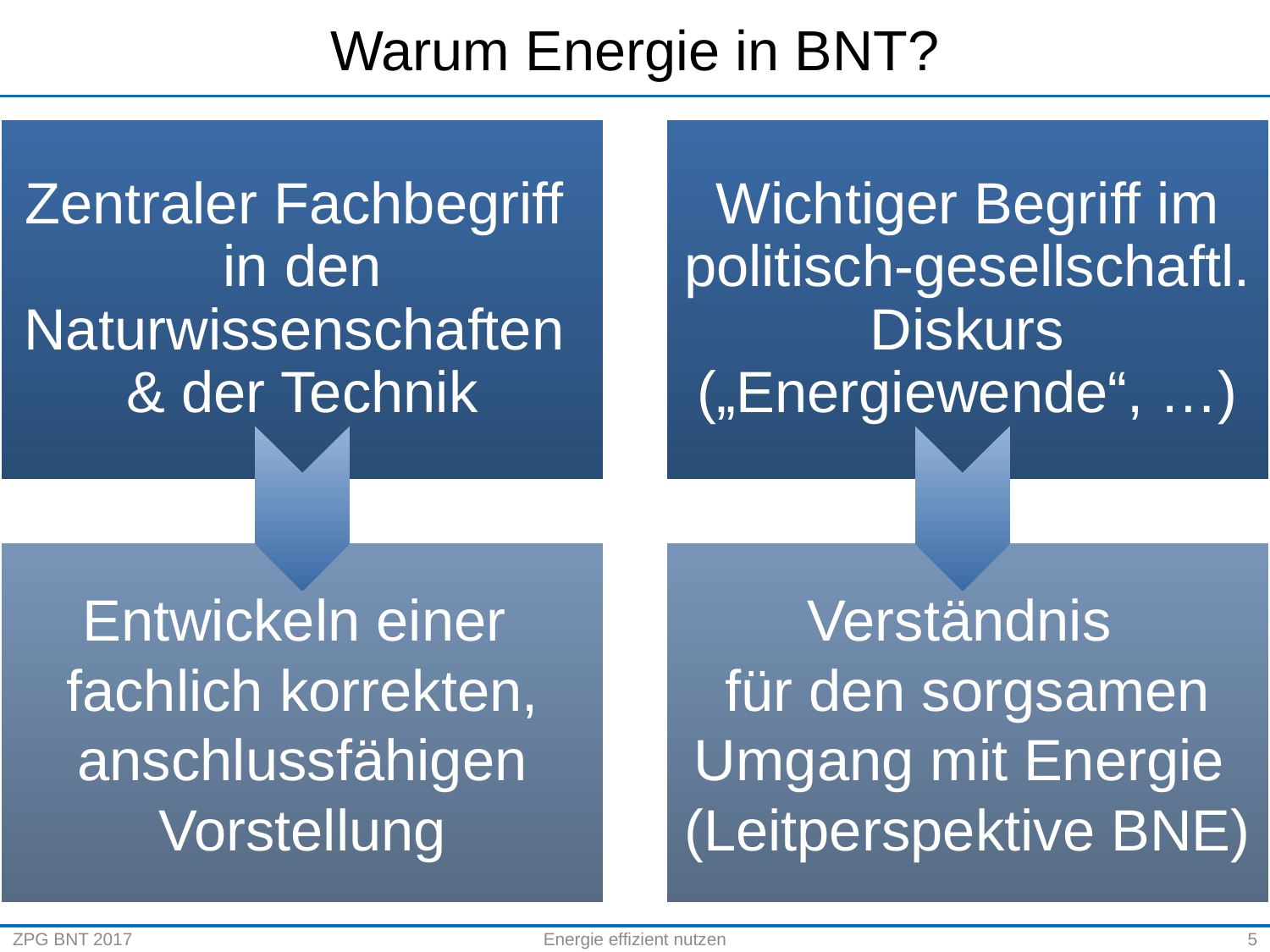

# Warum Energie in BNT?
Zentraler Fachbegriff
in den Naturwissenschaften
& der Technik
Wichtiger Begriff im politisch-gesellschaftl. Diskurs
(„Energiewende“, …)
Entwickeln einer
fachlich korrekten, anschlussfähigen Vorstellung
Verständnis
für den sorgsamen Umgang mit Energie
(Leitperspektive BNE)

ZPG BNT 2017
Energie effizient nutzen
5